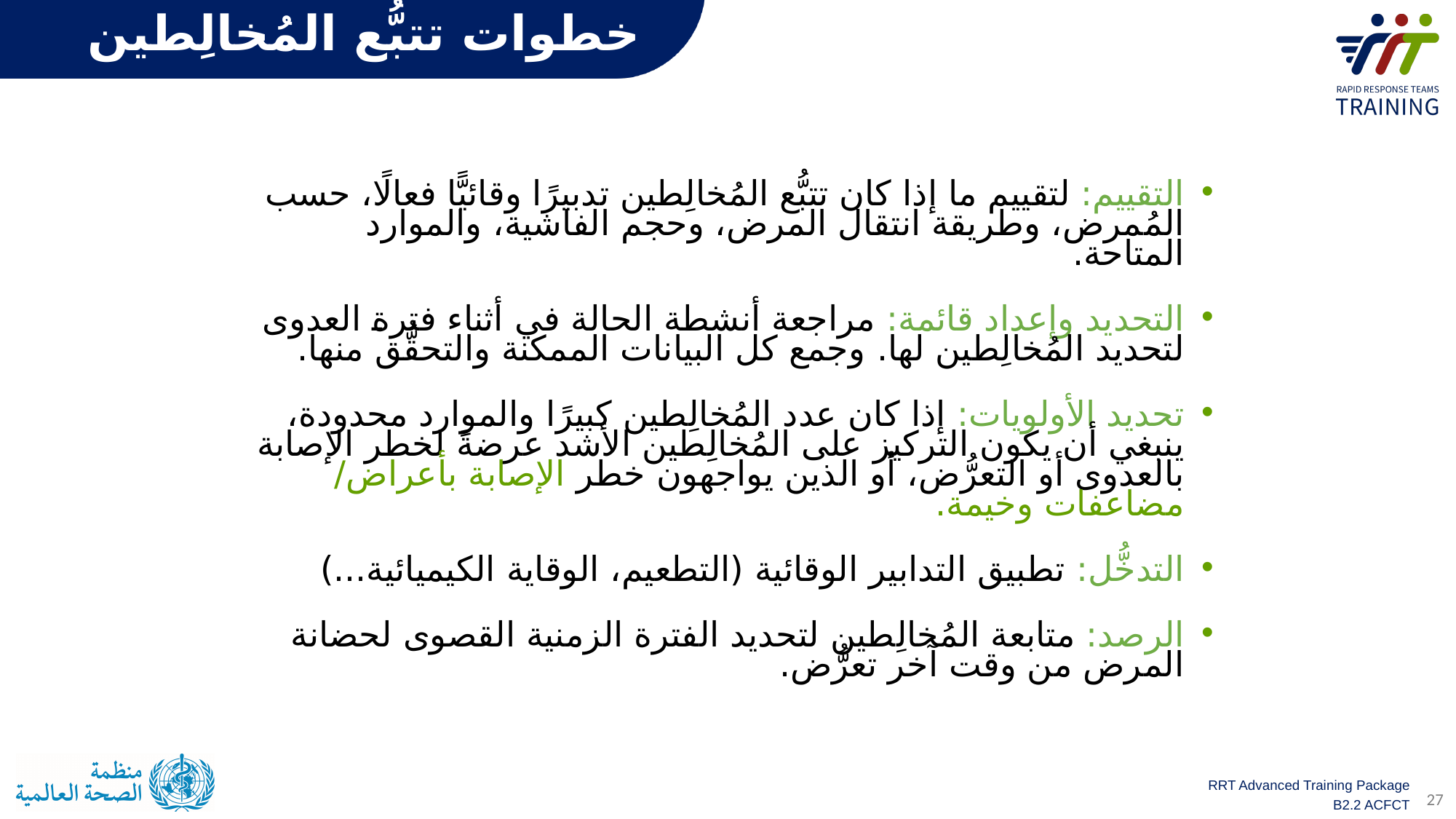

خطوات تتبُّع المُخالِطين
التقييم: لتقييم ما إذا كان تتبُّع المُخالِطين تدبيرًا وقائيًّا فعالًا، حسب المُمرض، وطريقة انتقال المرض، وحجم الفاشية، والموارد المتاحة.

التحديد وإعداد قائمة: مراجعة أنشطة الحالة في أثناء فترة العدوى لتحديد المُخالِطين لها. وجمع كل البيانات الممكنة والتحقُّق منها.

تحديد الأولويات: إذا كان عدد المُخالِطين كبيرًا والموارد محدودة، ينبغي أن يكون التركيز على المُخالِطين الأشد عرضةً لخطر الإصابة بالعدوى أو التعرُّض، أو الذين يواجهون خطر الإصابة بأعراض/ مضاعفات وخيمة.

التدخُّل: تطبيق التدابير الوقائية (التطعيم، الوقاية الكيميائية...)

الرصد: متابعة المُخالِطين لتحديد الفترة الزمنية القصوى لحضانة المرض من وقت آخر تعرُّض.